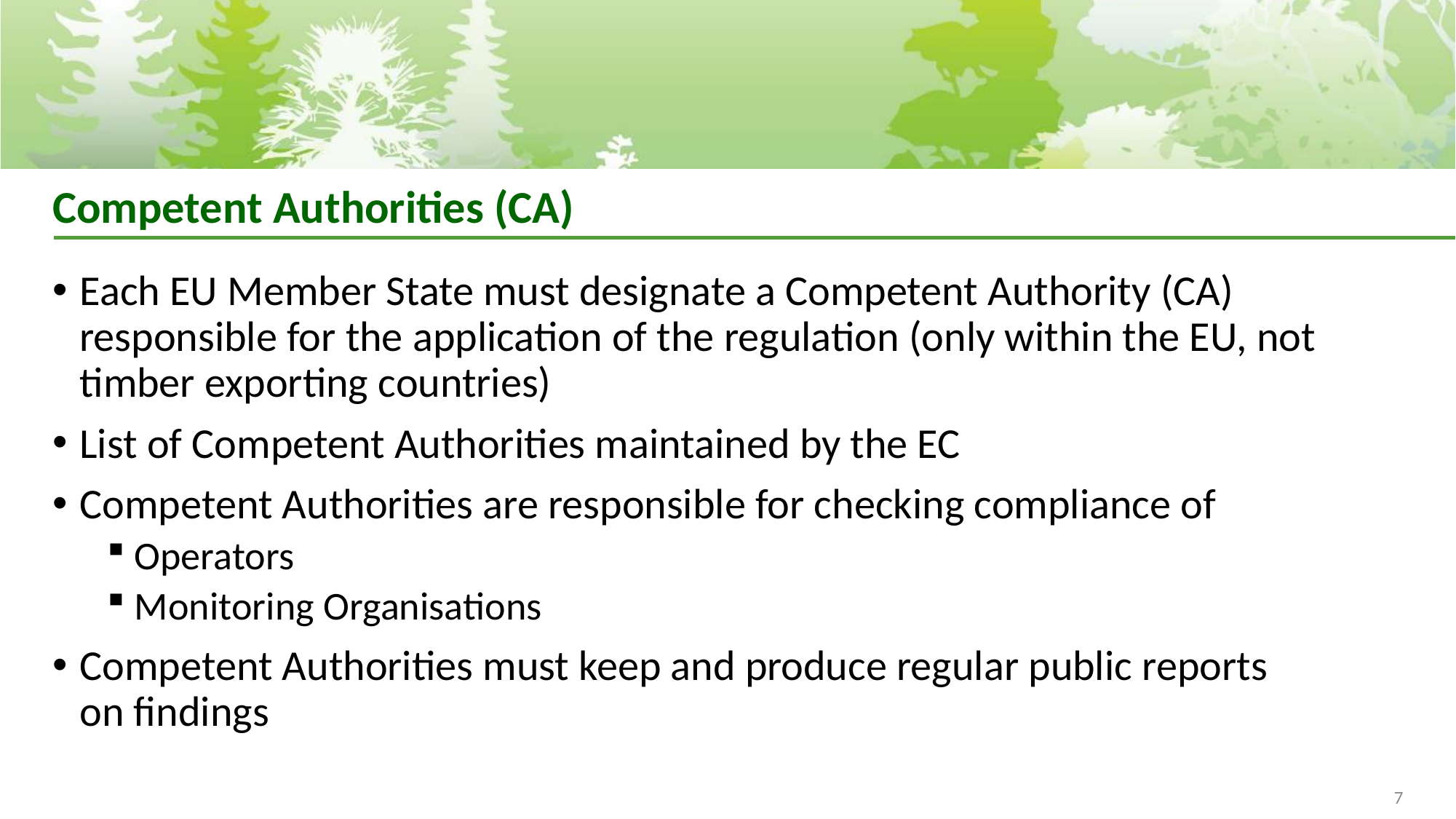

# Competent Authorities (CA)
Each EU Member State must designate a Competent Authority (CA) responsible for the application of the regulation (only within the EU, not timber exporting countries)
List of Competent Authorities maintained by the EC
Competent Authorities are responsible for checking compliance of
Operators
Monitoring Organisations
Competent Authorities must keep and produce regular public reports on findings
7